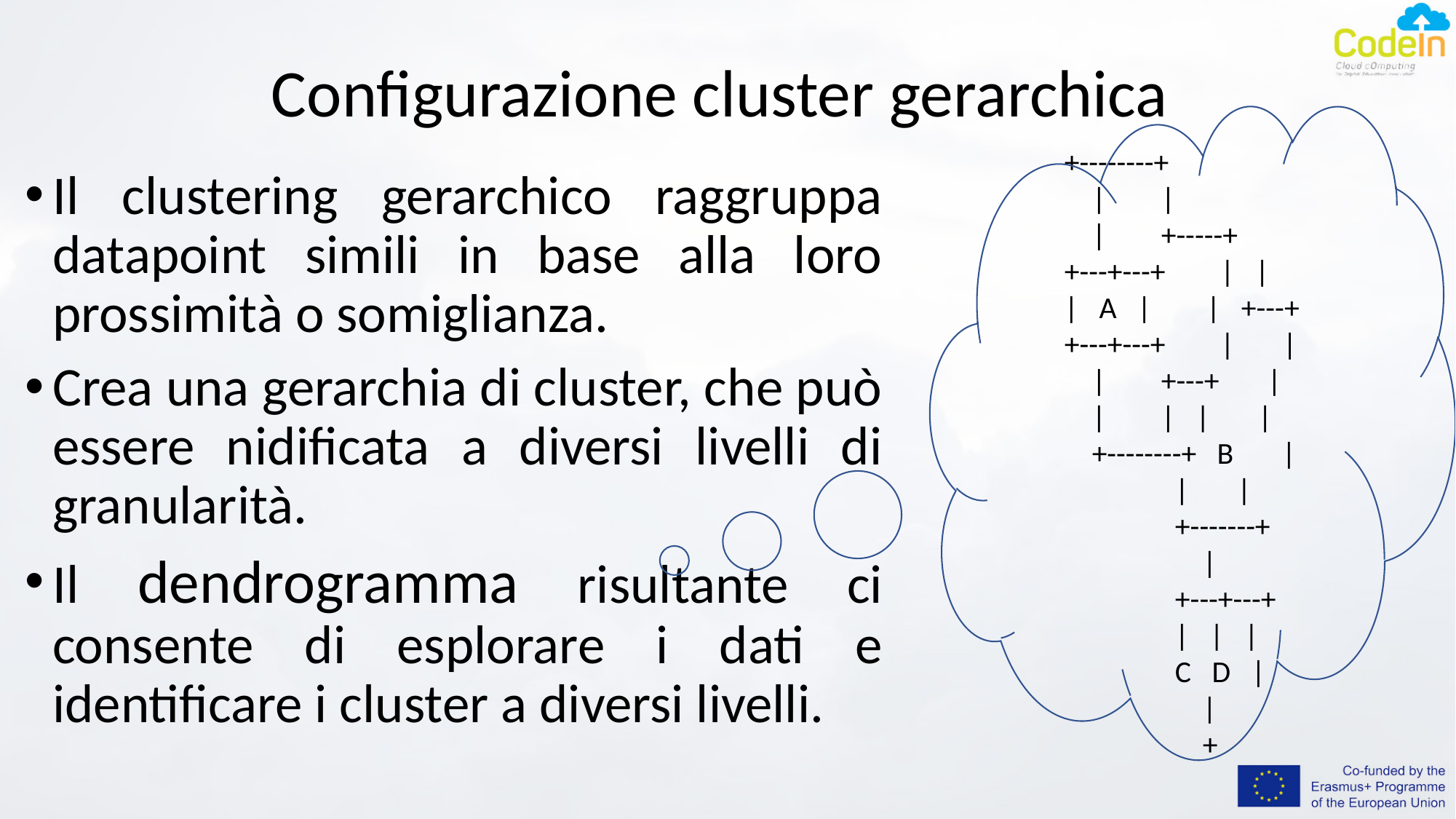

# Configurazione cluster gerarchica

+--------+
    |        |
    |        +-----+
+---+---+        |   |
|   A   |        |   +---+
+---+---+        |       |
    |        +---+       |
    |        |   |       |
    +--------+   B       |
                |       |
                +-------+
                    |
                +---+---+
                |   |   |
                C   D   |
                    |
                    +
Il clustering gerarchico raggruppa datapoint simili in base alla loro prossimità o somiglianza.
Crea una gerarchia di cluster, che può essere nidificata a diversi livelli di granularità.
Il dendrogramma risultante ci consente di esplorare i dati e identificare i cluster a diversi livelli.